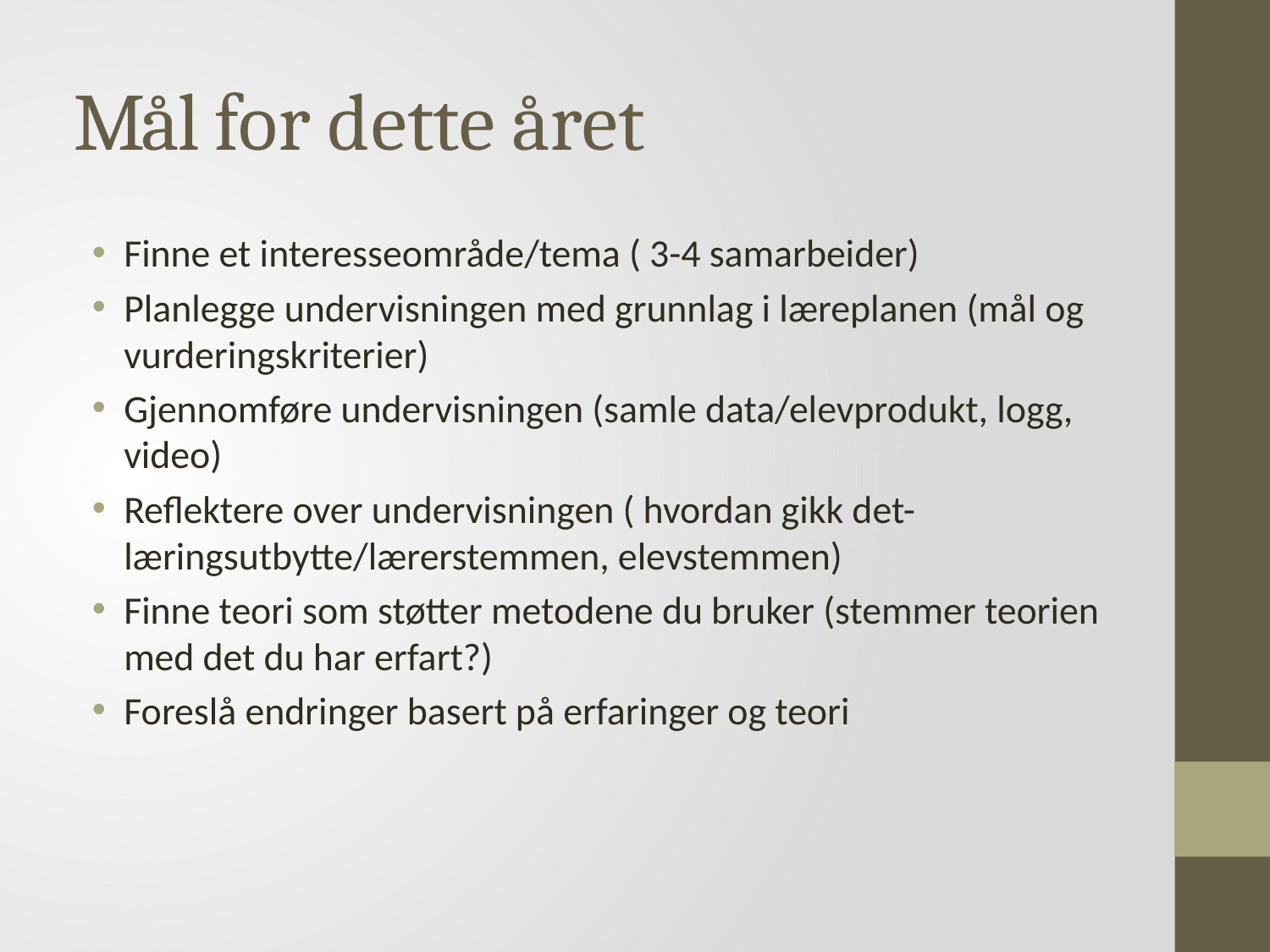

# Mål for dette året
Finne et interesseområde/tema ( 3-4 samarbeider)
Planlegge undervisningen med grunnlag i læreplanen (mål og vurderingskriterier)
Gjennomføre undervisningen (samle data/elevprodukt, logg, video)
Reflektere over undervisningen ( hvordan gikk det-læringsutbytte/lærerstemmen, elevstemmen)
Finne teori som støtter metodene du bruker (stemmer teorien med det du har erfart?)
Foreslå endringer basert på erfaringer og teori